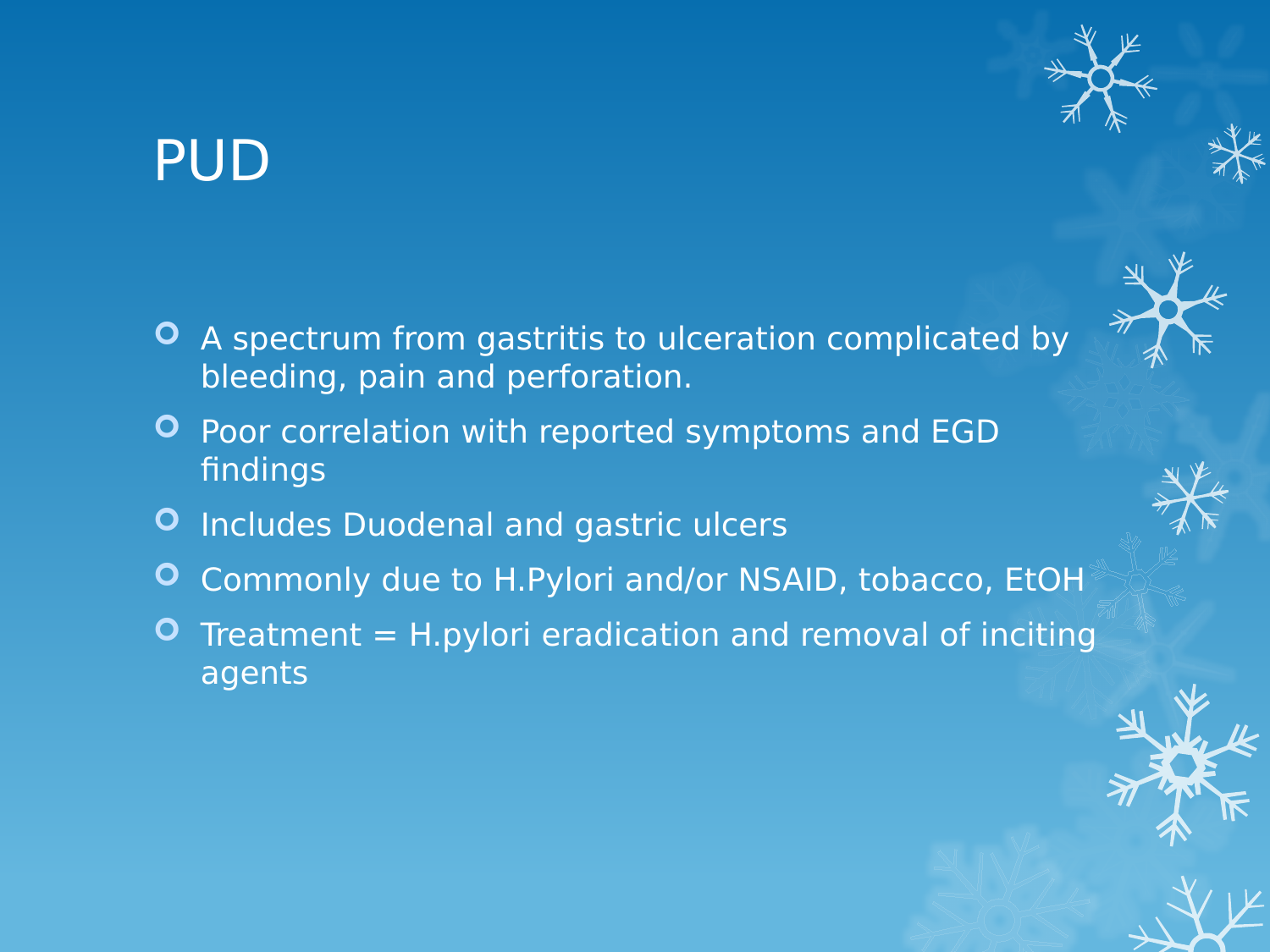

# PUD
A spectrum from gastritis to ulceration complicated by bleeding, pain and perforation.
Poor correlation with reported symptoms and EGD findings
Includes Duodenal and gastric ulcers
Commonly due to H.Pylori and/or NSAID, tobacco, EtOH
Treatment = H.pylori eradication and removal of inciting agents